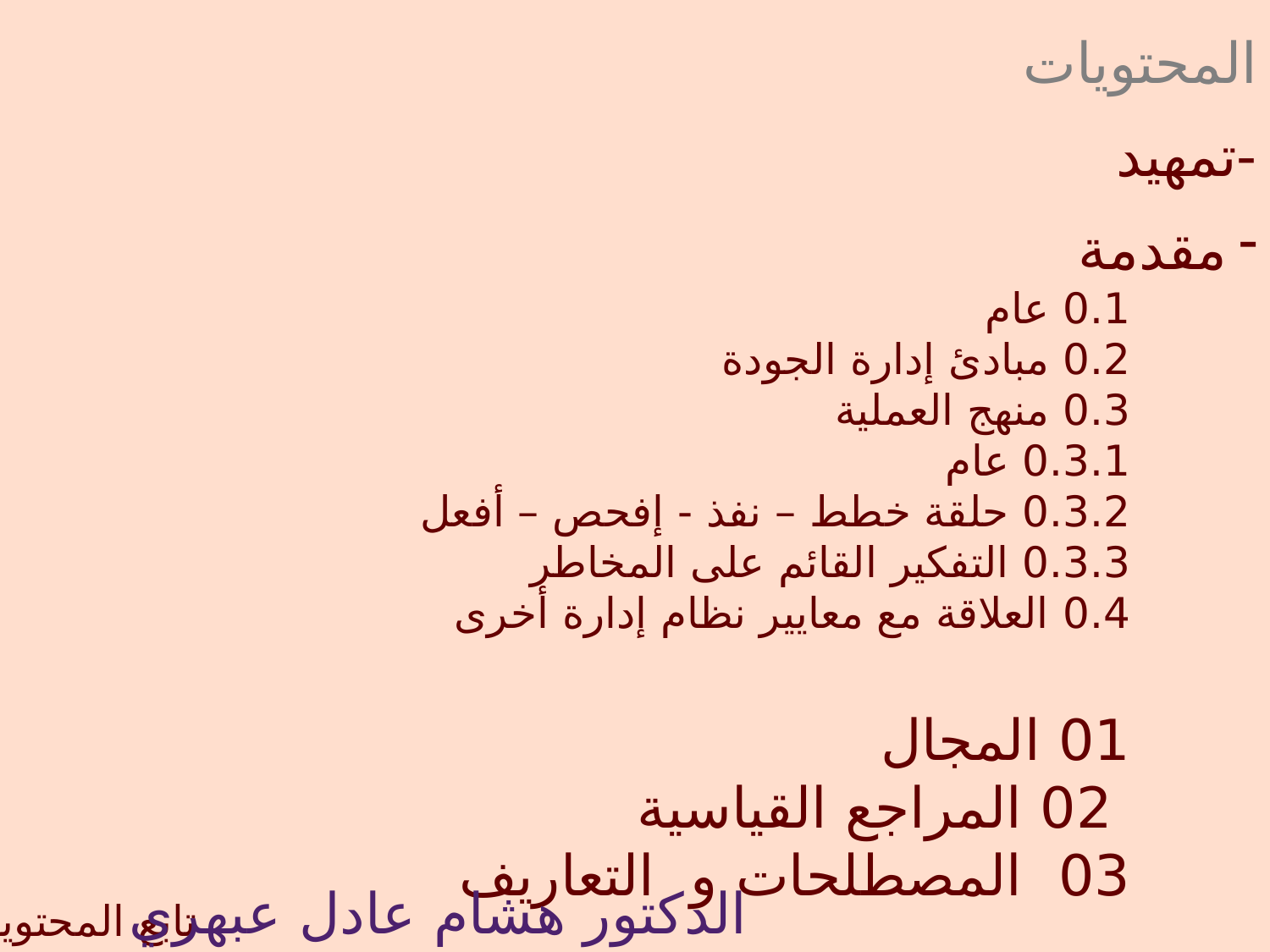

المحتويات

-تمهيد

مقدمة
0.1 عام
0.2 مبادئ إدارة الجودة
0.3 منهج العملية
	0.3.1 عام
	0.3.2 حلقة خطط – نفذ - إفحص – أفعل
	0.3.3 التفكير القائم على المخاطر
0.4 العلاقة مع معايير نظام إدارة أخرى

01 المجال
 	02 المراجع القياسية
	03  المصطلحات و  التعاريف
الدكتور هشام عادل عبهري
 تابع المحتويات